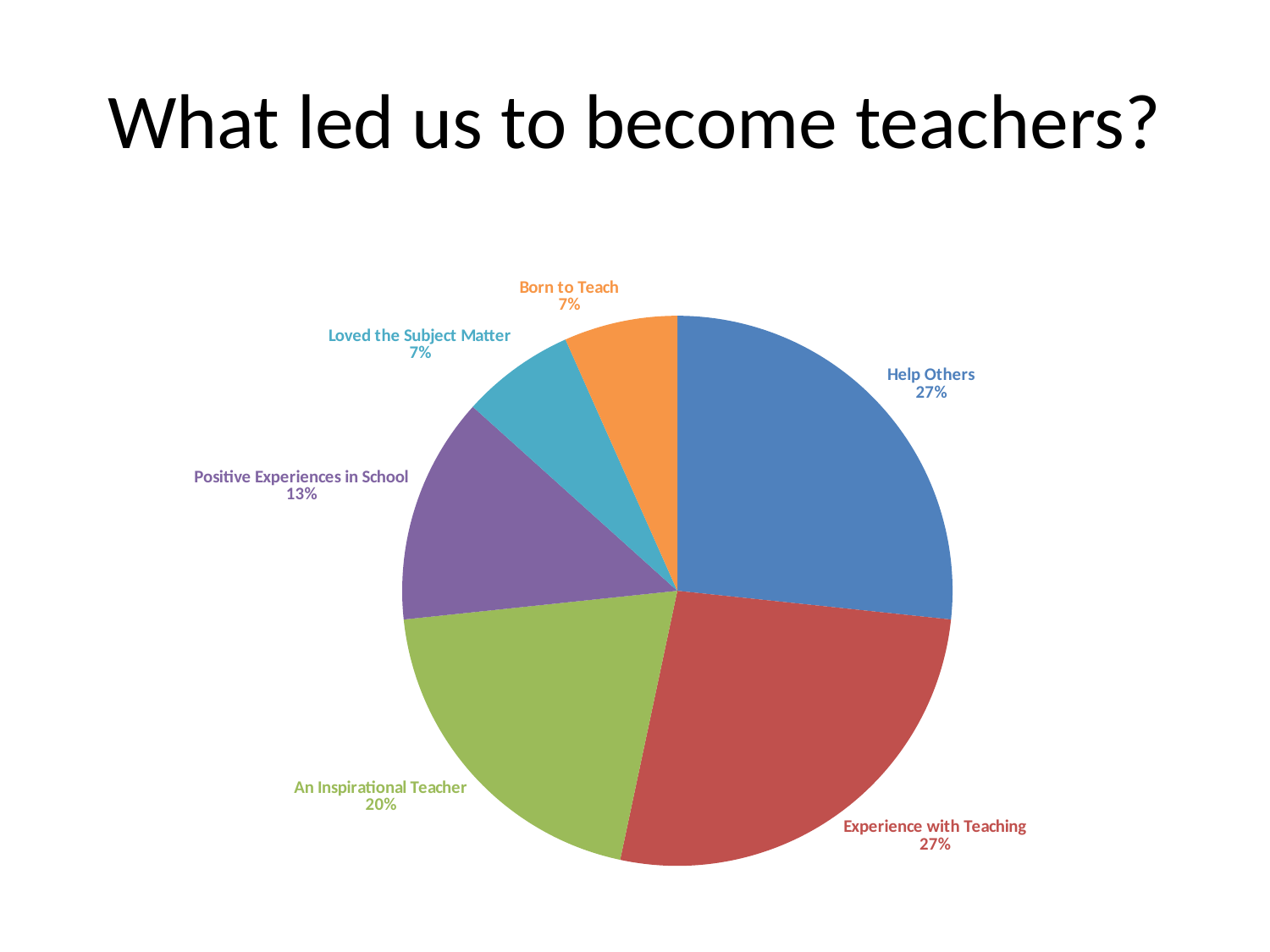

# What led us to become teachers?

### Chart

| Category |  |
|---|---|
| Help Others | 4.0 |
| Experience with Teaching | 4.0 |
| An Inspirational Teacher | 3.0 |
| Positive Experiences in School | 2.0 |
| Loved the Subject Matter | 1.0 |
| Born to Teach | 1.0 |